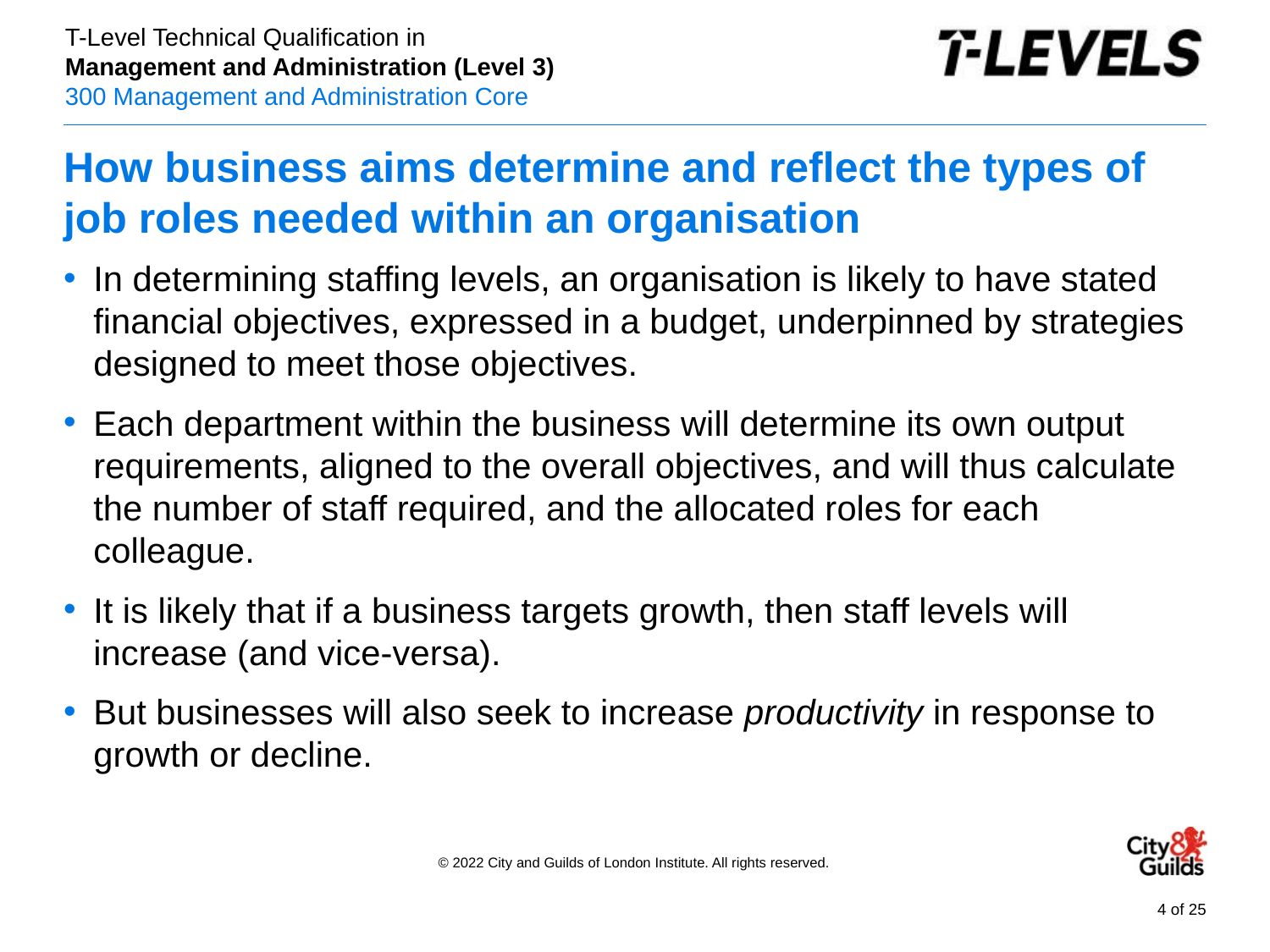

# How business aims determine and reflect the types of job roles needed within an organisation
In determining staffing levels, an organisation is likely to have stated financial objectives, expressed in a budget, underpinned by strategies designed to meet those objectives.
Each department within the business will determine its own output requirements, aligned to the overall objectives, and will thus calculate the number of staff required, and the allocated roles for each colleague.
It is likely that if a business targets growth, then staff levels will increase (and vice-versa).
But businesses will also seek to increase productivity in response to growth or decline.